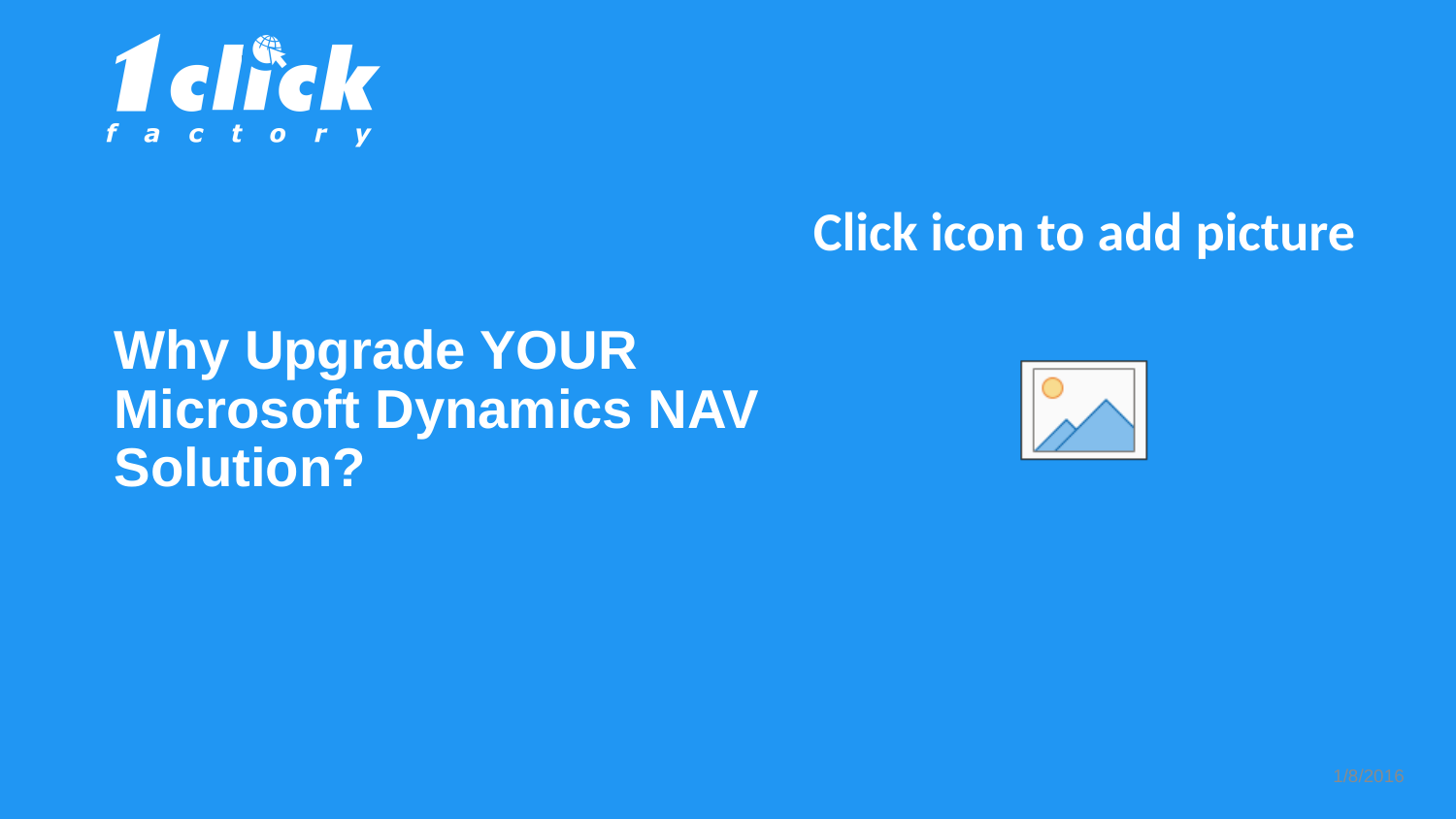

# Why Upgrade YOUR Microsoft Dynamics NAV Solution?

1/8/2016